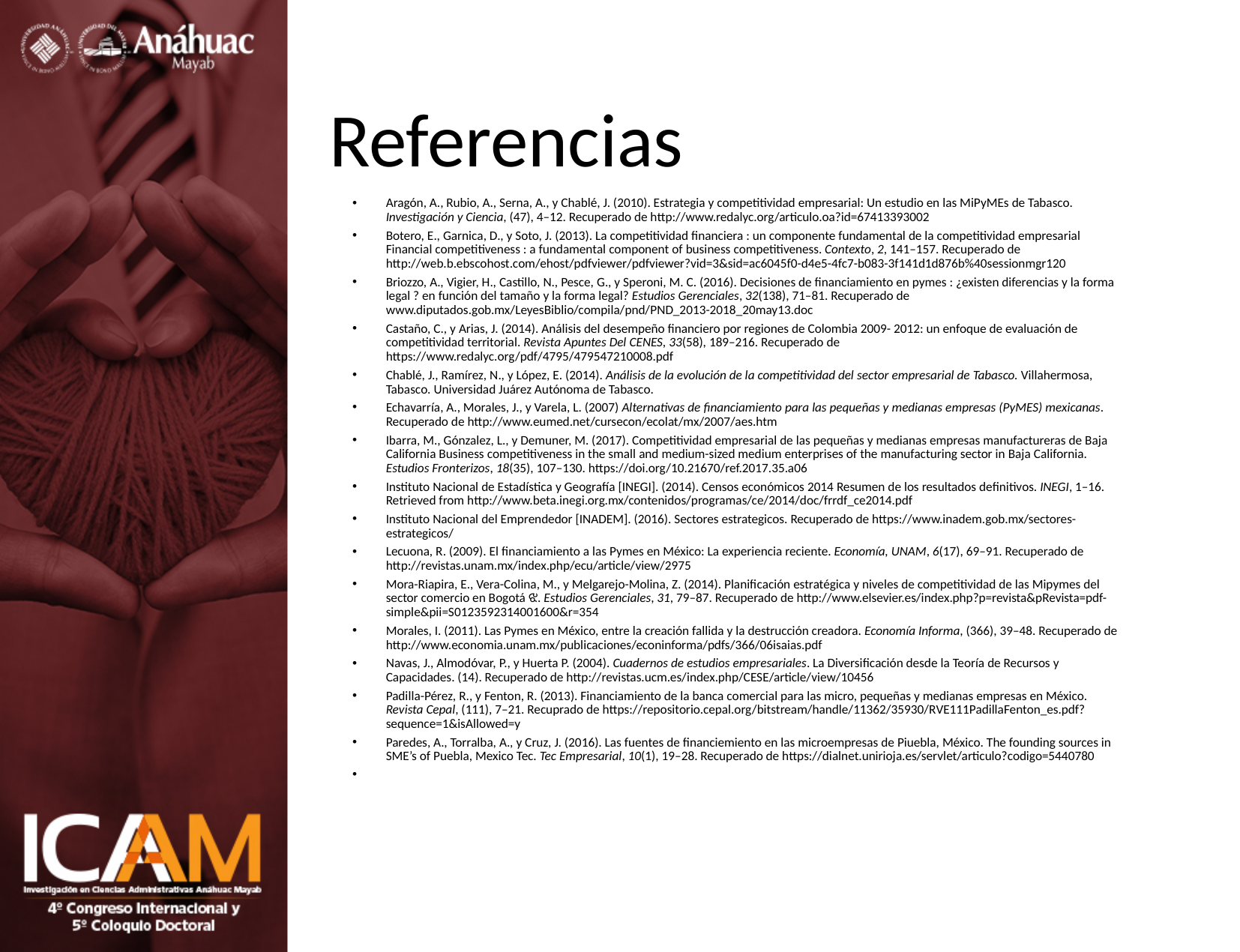

# Referencias
Aragón, A., Rubio, A., Serna, A., y Chablé, J. (2010). Estrategia y competitividad empresarial: Un estudio en las MiPyMEs de Tabasco. Investigación y Ciencia, (47), 4–12. Recuperado de http://www.redalyc.org/articulo.oa?id=67413393002
Botero, E., Garnica, D., y Soto, J. (2013). La competitividad financiera : un componente fundamental de la competitividad empresarial Financial competitiveness : a fundamental component of business competitiveness. Contexto, 2, 141–157. Recuperado de http://web.b.ebscohost.com/ehost/pdfviewer/pdfviewer?vid=3&sid=ac6045f0-d4e5-4fc7-b083-3f141d1d876b%40sessionmgr120
Briozzo, A., Vigier, H., Castillo, N., Pesce, G., y Speroni, M. C. (2016). Decisiones de financiamiento en pymes : ¿existen diferencias y la forma legal ? en función del tamaño y la forma legal? Estudios Gerenciales, 32(138), 71–81. Recuperado de www.diputados.gob.mx/LeyesBiblio/compila/pnd/PND_2013-2018_20may13.doc
Castaño, C., y Arias, J. (2014). Análisis del desempeño financiero por regiones de Colombia 2009- 2012: un enfoque de evaluación de competitividad territorial. Revista Apuntes Del CENES, 33(58), 189–216. Recuperado de https://www.redalyc.org/pdf/4795/479547210008.pdf
Chablé, J., Ramírez, N., y López, E. (2014). Análisis de la evolución de la competitividad del sector empresarial de Tabasco. Villahermosa, Tabasco. Universidad Juárez Autónoma de Tabasco.
Echavarría, A., Morales, J., y Varela, L. (2007) Alternativas de financiamiento para las pequeñas y medianas empresas (PyMES) mexicanas. Recuperado de http://www.eumed.net/cursecon/ecolat/mx/2007/aes.htm
Ibarra, M., Gónzalez, L., y Demuner, M. (2017). Competitividad empresarial de las pequeñas y medianas empresas manufactureras de Baja California Business competitiveness in the small and medium-sized medium enterprises of the manufacturing sector in Baja California. Estudios Fronterizos, 18(35), 107–130. https://doi.org/10.21670/ref.2017.35.a06
Instituto Nacional de Estadística y Geografía [INEGI]. (2014). Censos económicos 2014 Resumen de los resultados definitivos. INEGI, 1–16. Retrieved from http://www.beta.inegi.org.mx/contenidos/programas/ce/2014/doc/frrdf_ce2014.pdf
Instituto Nacional del Emprendedor [INADEM]. (2016). Sectores estrategicos. Recuperado de https://www.inadem.gob.mx/sectores-estrategicos/
Lecuona, R. (2009). El financiamiento a las Pymes en México: La experiencia reciente. Economía, UNAM, 6(17), 69–91. Recuperado de http://revistas.unam.mx/index.php/ecu/article/view/2975
Mora-Riapira, E., Vera-Colina, M., y Melgarejo-Molina, Z. (2014). Planificación estratégica y niveles de competitividad de las Mipymes del sector comercio en Bogotá ଝ. Estudios Gerenciales, 31, 79–87. Recuperado de http://www.elsevier.es/index.php?p=revista&pRevista=pdf-simple&pii=S0123592314001600&r=354
Morales, I. (2011). Las Pymes en México, entre la creación fallida y la destrucción creadora. Economía Informa, (366), 39–48. Recuperado de http://www.economia.unam.mx/publicaciones/econinforma/pdfs/366/06isaias.pdf
Navas, J., Almodóvar, P., y Huerta P. (2004). Cuadernos de estudios empresariales. La Diversificación desde la Teoría de Recursos y Capacidades. (14). Recuperado de http://revistas.ucm.es/index.php/CESE/article/view/10456
Padilla-Pérez, R., y Fenton, R. (2013). Financiamiento de la banca comercial para las micro, pequeñas y medianas empresas en México. Revista Cepal, (111), 7–21. Recuprado de https://repositorio.cepal.org/bitstream/handle/11362/35930/RVE111PadillaFenton_es.pdf?sequence=1&isAllowed=y
Paredes, A., Torralba, A., y Cruz, J. (2016). Las fuentes de financiemiento en las microempresas de Piuebla, México. The founding sources in SME’s of Puebla, Mexico Tec. Tec Empresarial, 10(1), 19–28. Recuperado de https://dialnet.unirioja.es/servlet/articulo?codigo=5440780